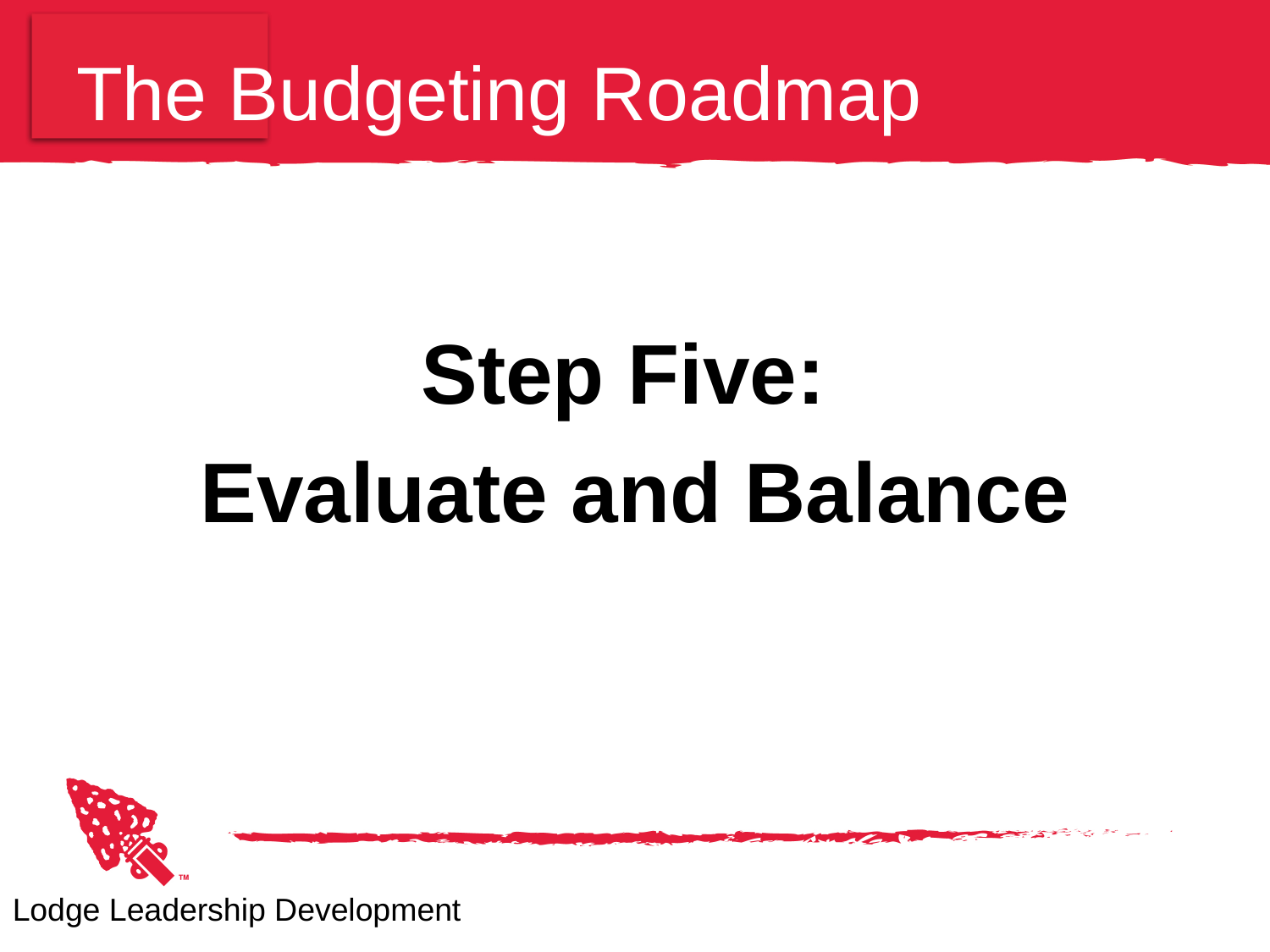

# The Budgeting Roadmap
Step Five:
Evaluate and Balance
Lodge Leadership Development